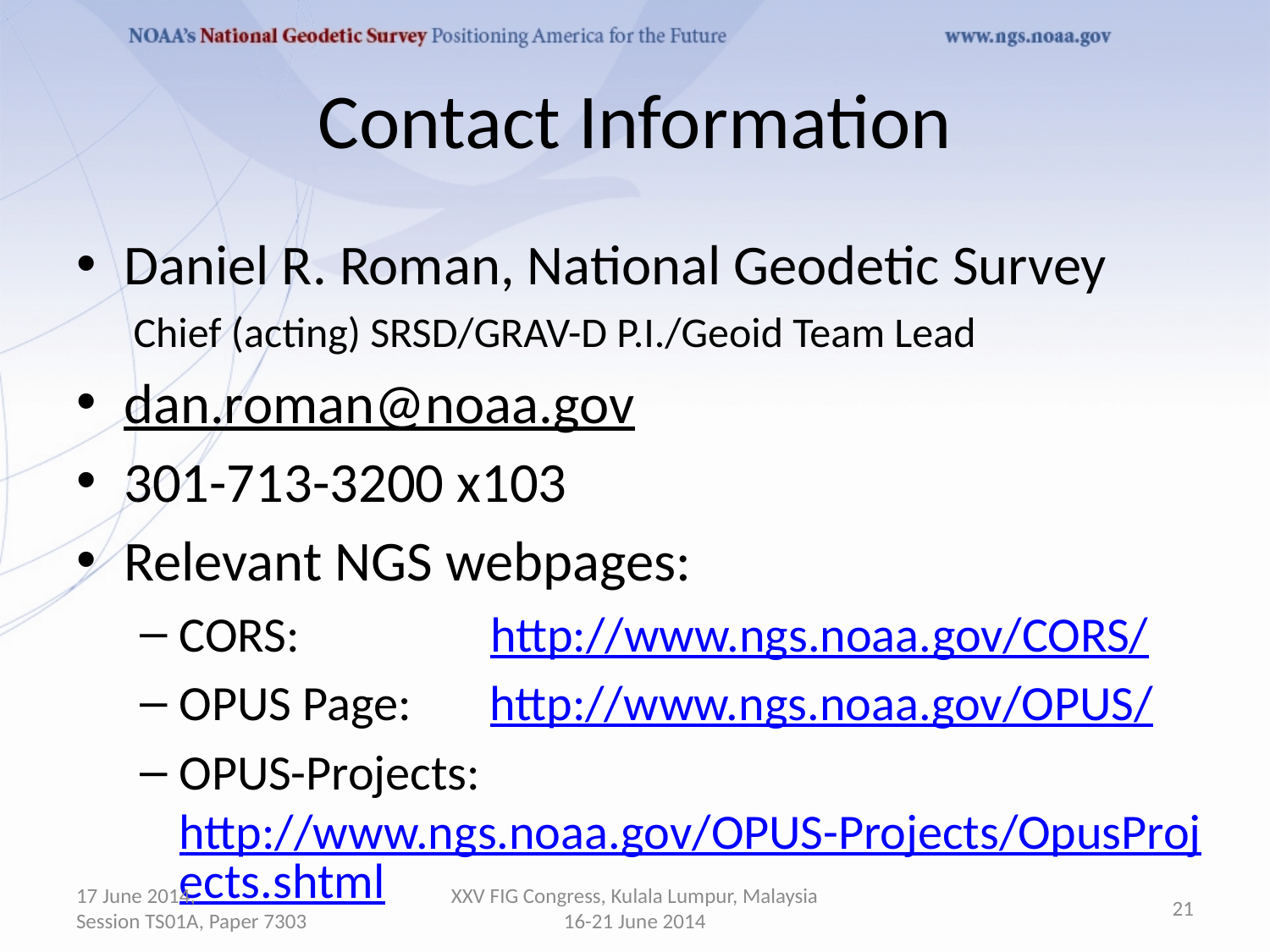

# Contact Information
Daniel R. Roman, National Geodetic Survey
      Chief (acting) SRSD/GRAV-D P.I./Geoid Team Lead
dan.roman@noaa.gov
301-713-3200 x103
Relevant NGS webpages:
CORS:                 http://www.ngs.noaa.gov/CORS/
OPUS Page:       http://www.ngs.noaa.gov/OPUS/
OPUS-Projects: http://www.ngs.noaa.gov/OPUS-Projects/OpusProjects.shtml

17 June 2014,                         Session TS01A, Paper 7303
XXV FIG Congress, Kulala Lumpur, Malaysia 16-21 June 2014
21